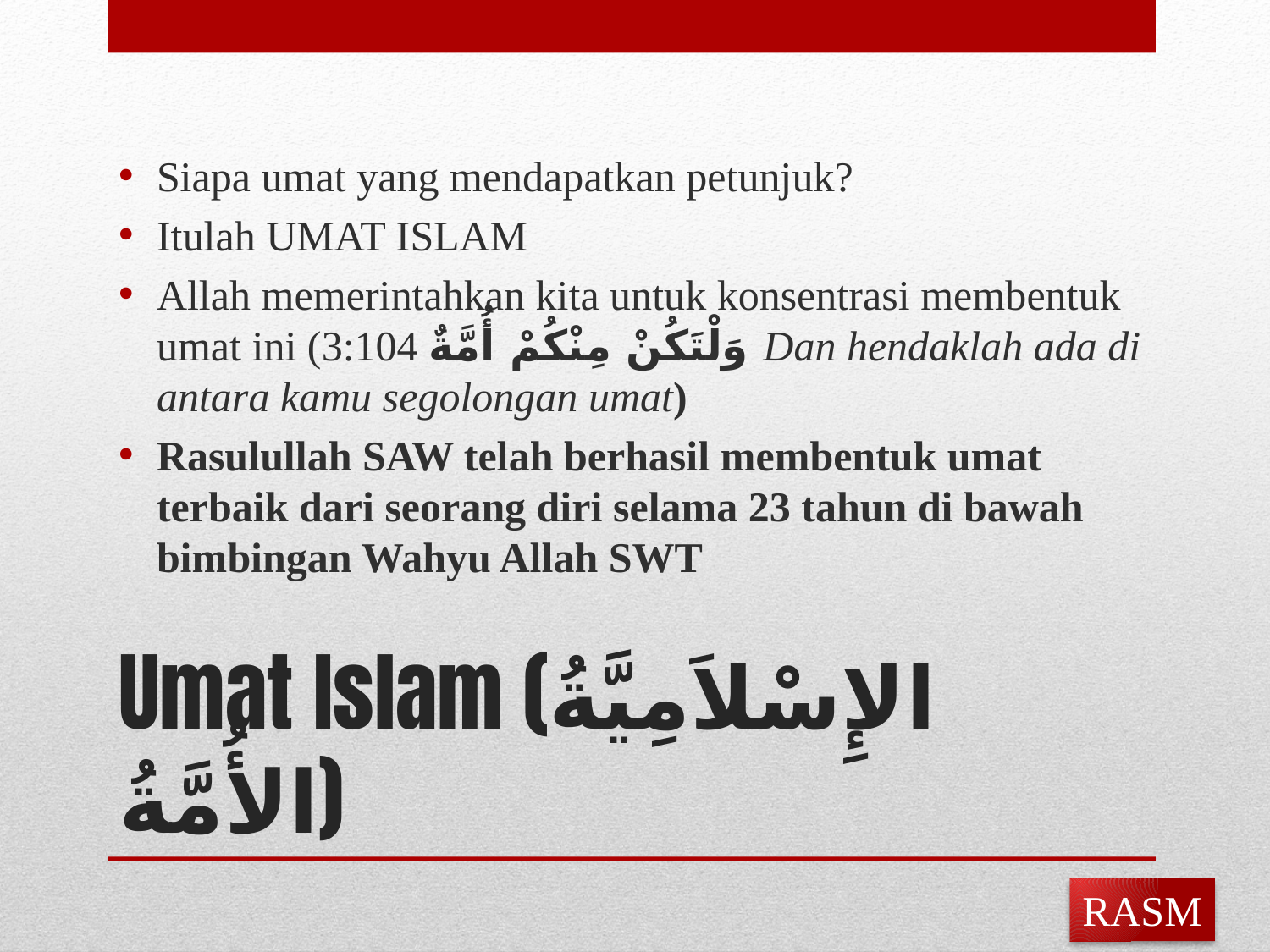

Siapa umat yang mendapatkan petunjuk?
Itulah UMAT ISLAM
Allah memerintahkan kita untuk konsentrasi membentuk umat ini (3:104 وَلْتَكُنْ مِنْكُمْ أُمَّةٌ Dan hendaklah ada di antara kamu segolongan umat)
Rasulullah SAW telah berhasil membentuk umat terbaik dari seorang diri selama 23 tahun di bawah bimbingan Wahyu Allah SWT
# Umat Islam (الإِسْلاَمِيَّةُ الأُمَّةُ)
RASM